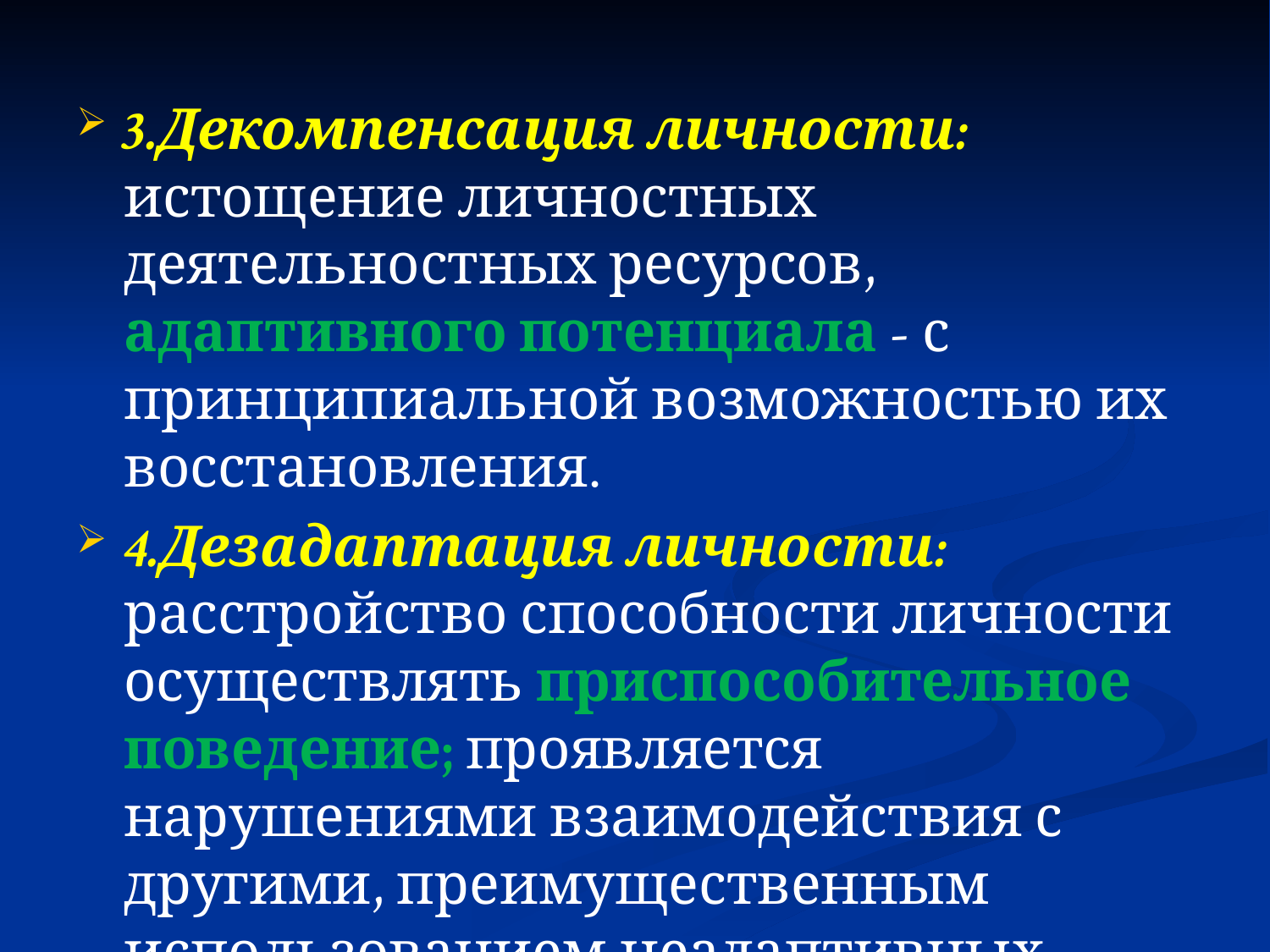

3.Декомпенсация личности: истощение личностных деятельностных ресурсов, адаптивного потенциала - с принципиальной возможностью их восстановления.
4.Дезадаптация личности: расстройство способности личности осуществлять приспособительное поведение; проявляется нарушениями взаимодействия с другими, преимущественным использованием неадаптивных копинг-стратегий и психологических защит.